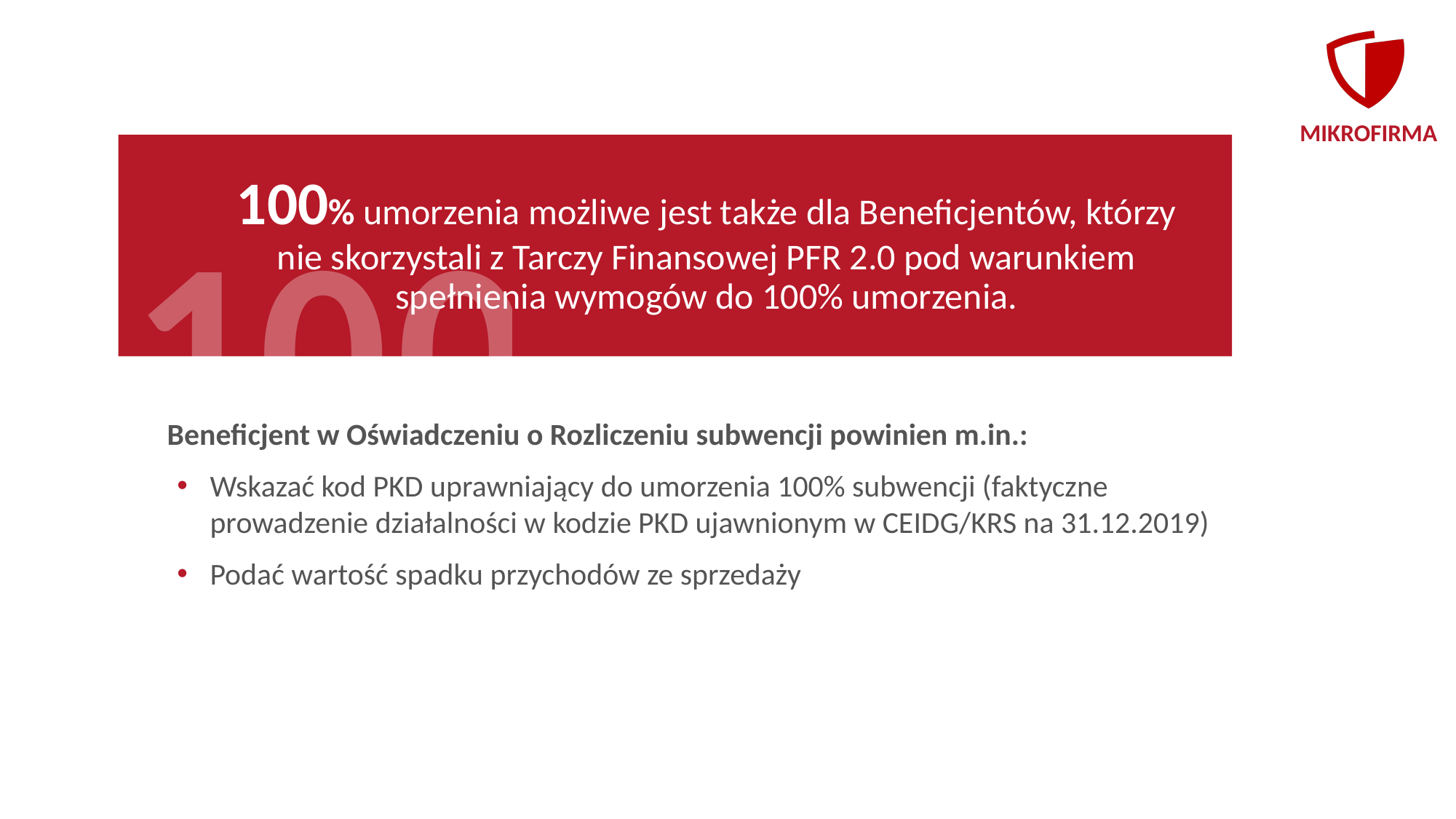

100% umorzenia możliwe jest także dla Beneficjentów, którzy nie skorzystali z Tarczy Finansowej PFR 2.0 pod warunkiem spełnienia wymogów do 100% umorzenia.
100
Beneficjent w Oświadczeniu o Rozliczeniu subwencji powinien m.in.:
Wskazać kod PKD uprawniający do umorzenia 100% subwencji (faktyczne prowadzenie działalności w kodzie PKD ujawnionym w CEIDG/KRS na 31.12.2019)
Podać wartość spadku przychodów ze sprzedaży